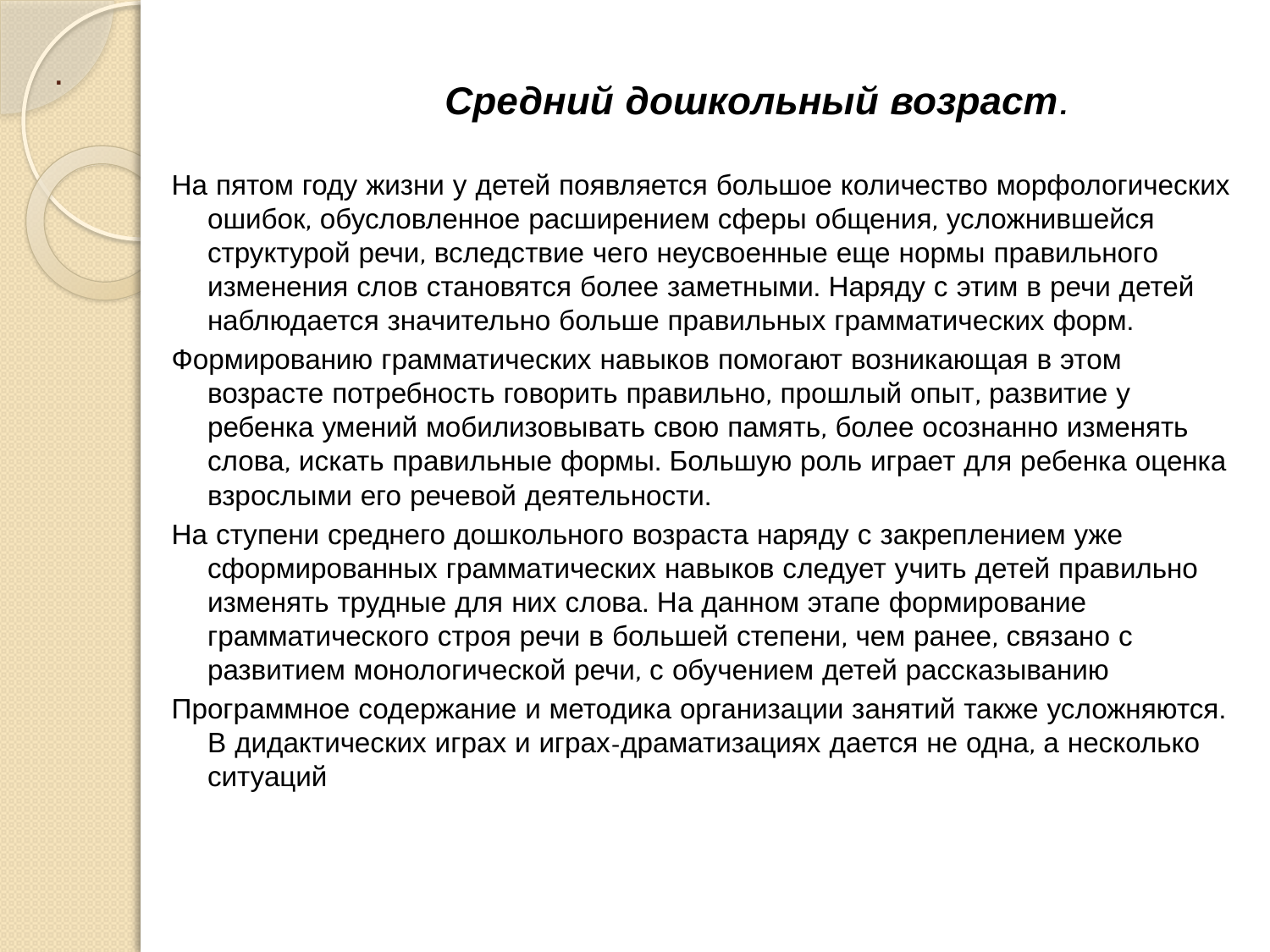

# .
         Средний дошкольный возраст.

На пятом году жизни у детей появляется большое количество морфологических ошибок, обусловленное расширением сферы общения, усложнившейся структурой речи, вследствие чего неусвоенные еще нормы правильного изменения слов становятся более заметными. Наряду с этим в речи детей наблюдается значительно больше правильных грамматических форм.
Формированию грамматических навыков помогают возникающая в этом возрасте потребность говорить правильно, прошлый опыт, развитие у ребенка умений мобилизовывать свою память, более осознанно изменять слова, искать правильные формы. Большую роль играет для ребенка оценка взрослыми его речевой деятельности.
На ступени среднего дошкольного возраста наряду с закреплением уже сформированных грамматических навыков следует учить детей правильно изменять трудные для них слова. На данном этапе формирование грамматического строя речи в большей степени, чем ранее, связано с развитием монологической речи, с обучением детей рассказыванию
Программное содержание и методика организации занятий также усложняются. В дидактических играх и играх-драматизациях дается не одна, а несколько ситуаций